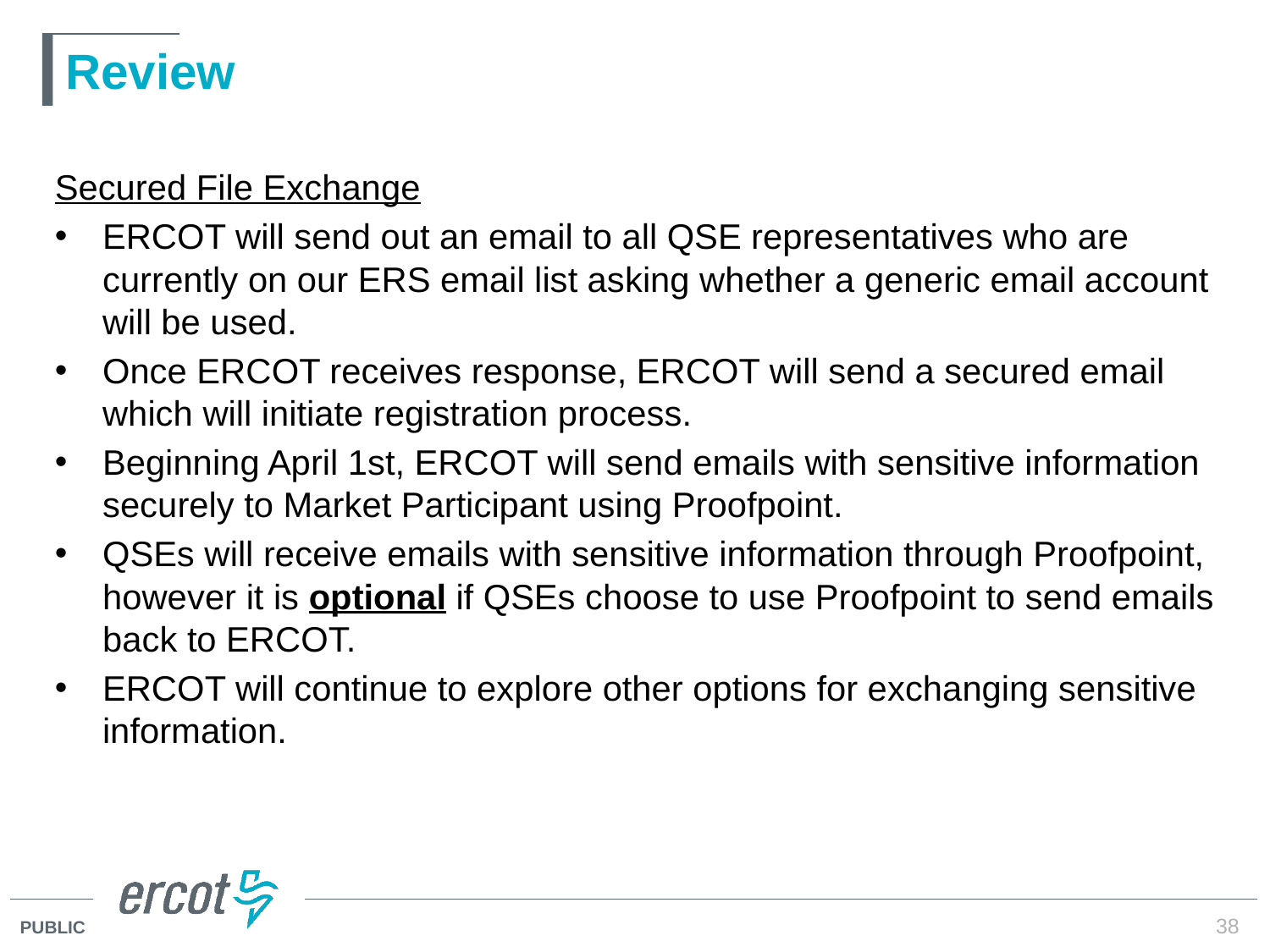

# Review
Secured File Exchange
ERCOT will send out an email to all QSE representatives who are currently on our ERS email list asking whether a generic email account will be used.
Once ERCOT receives response, ERCOT will send a secured email which will initiate registration process.
Beginning April 1st, ERCOT will send emails with sensitive information securely to Market Participant using Proofpoint.
QSEs will receive emails with sensitive information through Proofpoint, however it is optional if QSEs choose to use Proofpoint to send emails back to ERCOT.
ERCOT will continue to explore other options for exchanging sensitive information.

38